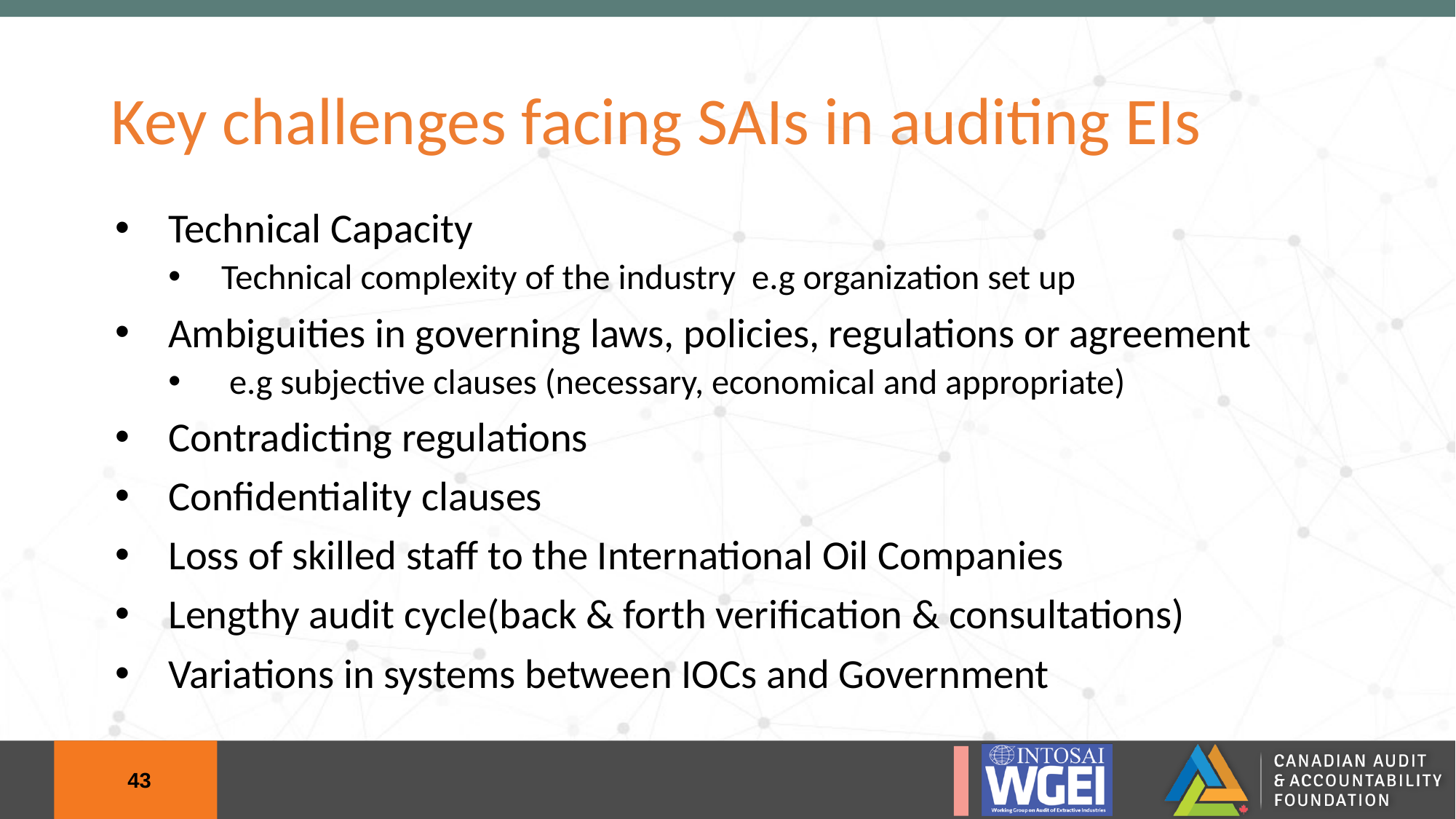

# Key challenges facing SAIs in auditing EIs
Technical Capacity
Technical complexity of the industry  e.g organization set up
Ambiguities in governing laws, policies, regulations or agreement
 e.g subjective clauses (necessary, economical and appropriate)
Contradicting regulations
Confidentiality clauses
Loss of skilled staff to the International Oil Companies
Lengthy audit cycle(back & forth verification & consultations)
Variations in systems between IOCs and Government